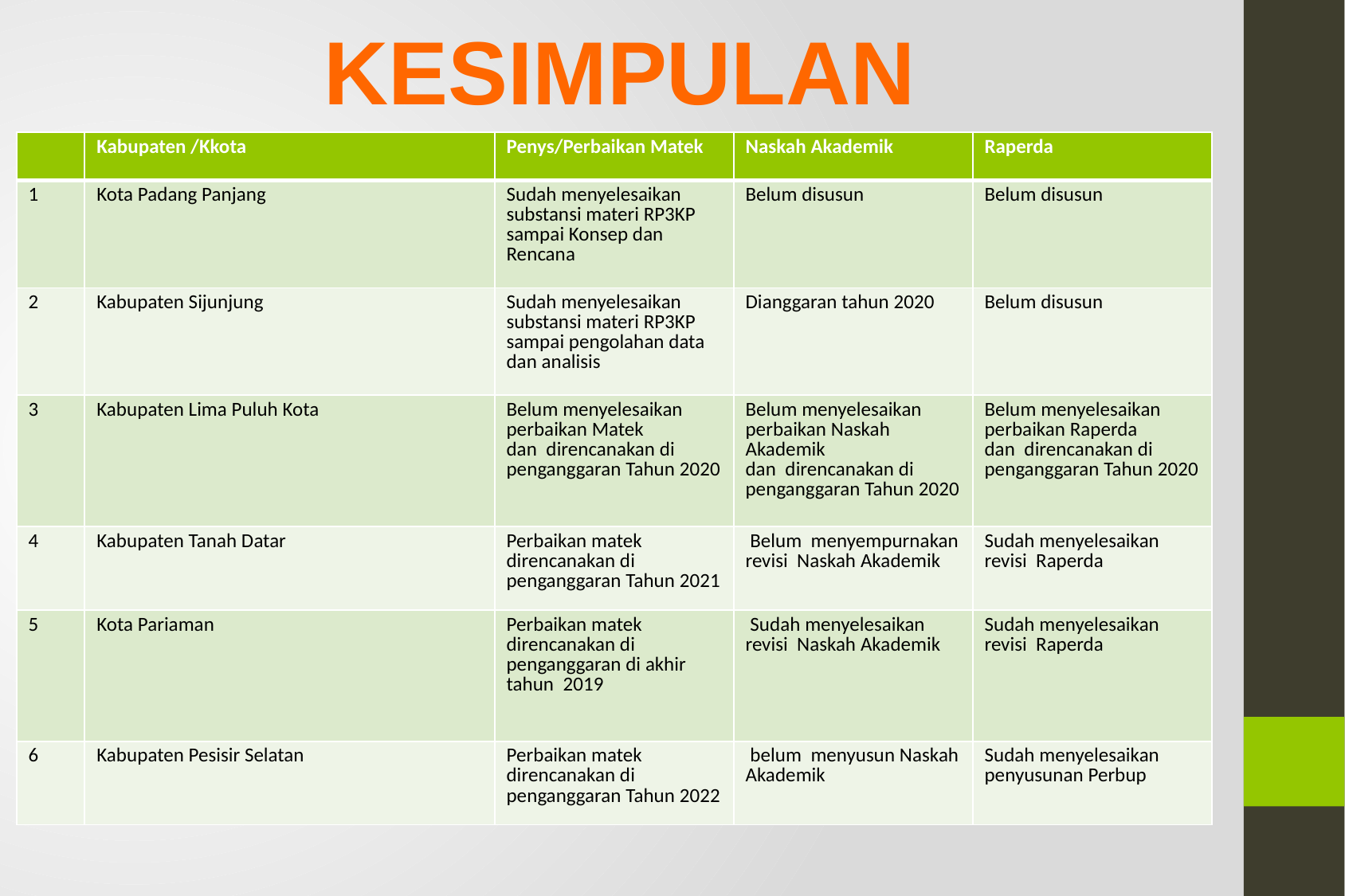

KESIMPULAN
|  | Kabupaten /Kkota | Penys/Perbaikan Matek | Naskah Akademik | Raperda |
| --- | --- | --- | --- | --- |
| 1 | Kota Padang Panjang | Sudah menyelesaikan substansi materi RP3KP sampai Konsep dan Rencana | Belum disusun | Belum disusun |
| 2 | Kabupaten Sijunjung | Sudah menyelesaikan substansi materi RP3KP sampai pengolahan data dan analisis | Dianggaran tahun 2020 | Belum disusun |
| 3 | Kabupaten Lima Puluh Kota | Belum menyelesaikan perbaikan Matek dan direncanakan di penganggaran Tahun 2020 | Belum menyelesaikan perbaikan Naskah Akademik dan direncanakan di penganggaran Tahun 2020 | Belum menyelesaikan perbaikan Raperda dan direncanakan di penganggaran Tahun 2020 |
| 4 | Kabupaten Tanah Datar | Perbaikan matek direncanakan di penganggaran Tahun 2021 | Belum menyempurnakan revisi Naskah Akademik | Sudah menyelesaikan revisi Raperda |
| 5 | Kota Pariaman | Perbaikan matek direncanakan di penganggaran di akhir tahun 2019 | Sudah menyelesaikan revisi Naskah Akademik | Sudah menyelesaikan revisi Raperda |
| 6 | Kabupaten Pesisir Selatan | Perbaikan matek direncanakan di penganggaran Tahun 2022 | belum menyusun Naskah Akademik | Sudah menyelesaikan penyusunan Perbup |